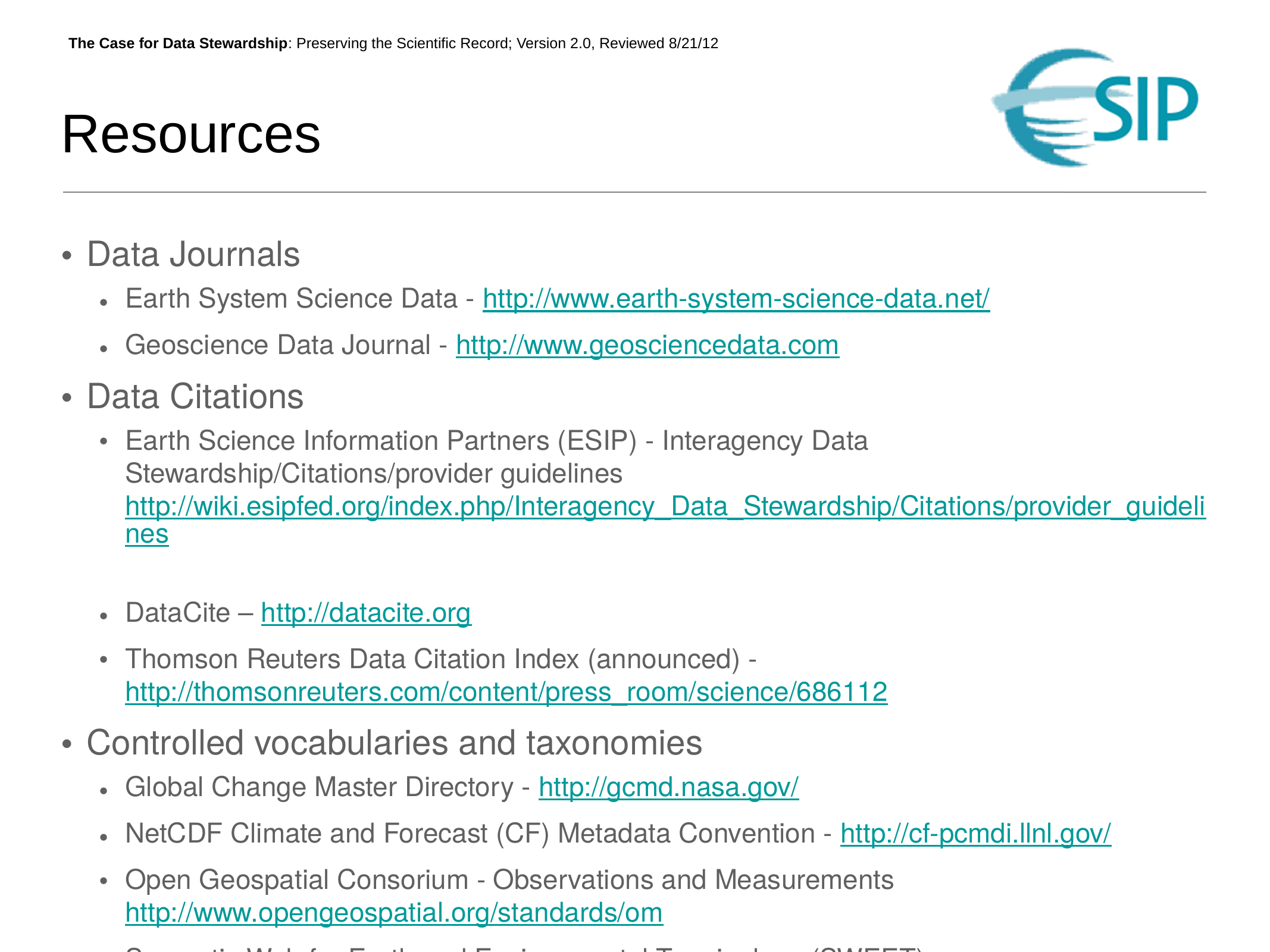

# Resources
Data Journals
Earth System Science Data - http://www.earth-system-science-data.net/
Geoscience Data Journal - http://www.geosciencedata.com
Data Citations
Earth Science Information Partners (ESIP) - Interagency Data Stewardship/Citations/provider guidelines http://wiki.esipfed.org/index.php/Interagency_Data_Stewardship/Citations/provider_guidelines
DataCite – http://datacite.org
Thomson Reuters Data Citation Index (announced) - http://thomsonreuters.com/content/press_room/science/686112
Controlled vocabularies and taxonomies
Global Change Master Directory - http://gcmd.nasa.gov/
NetCDF Climate and Forecast (CF) Metadata Convention - http://cf-pcmdi.llnl.gov/
Open Geospatial Consorium - Observations and Measurements http://www.opengeospatial.org/standards/om
Semantic Web for Earth and Environmental Terminology (SWEET)  http://sweet.jpl.nasa.gov/ontology/